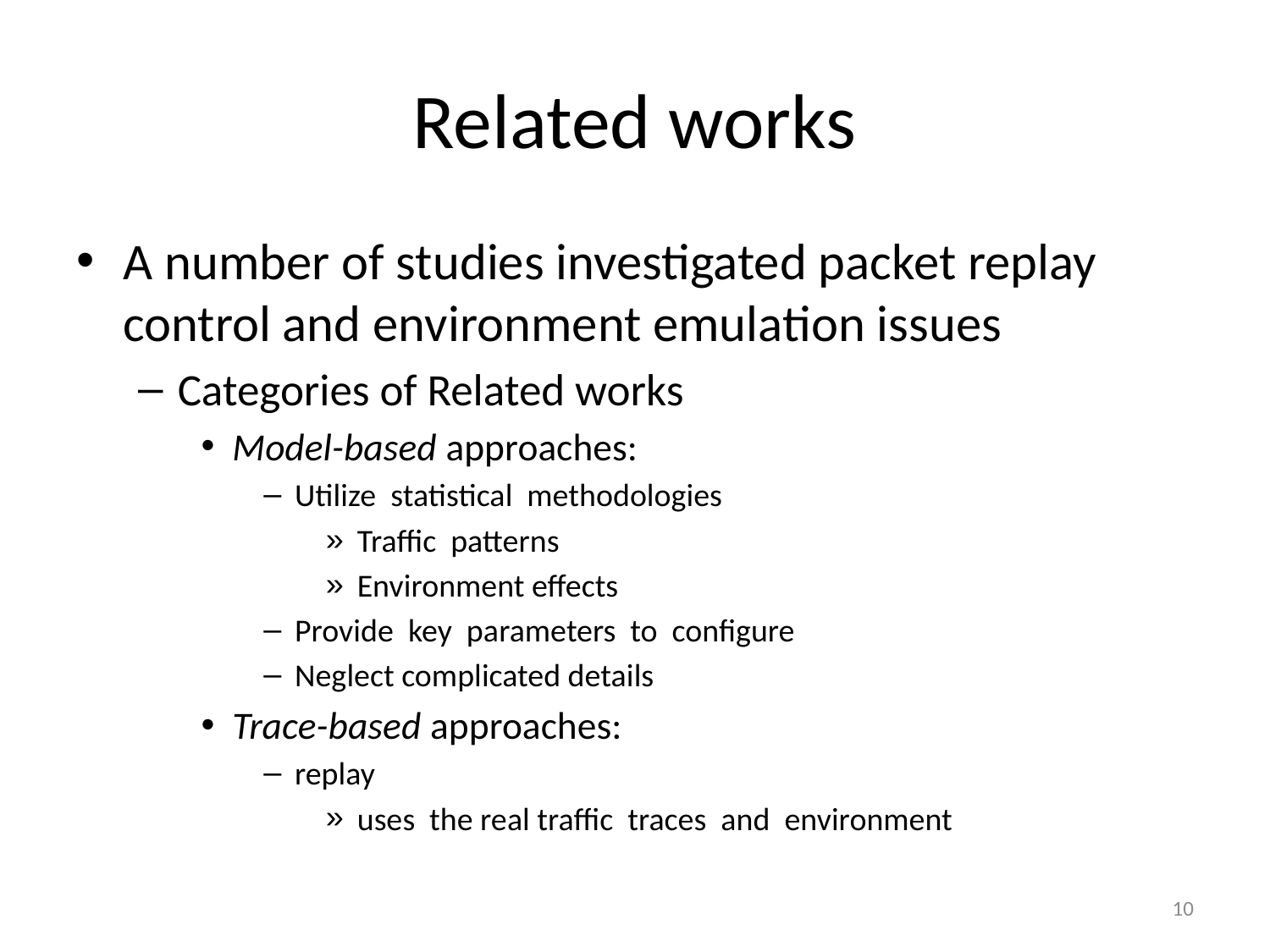

# Related works
A number of studies investigated packet replay control and environment emulation issues
Categories of Related works
Model-based approaches:
Utilize  statistical  methodologies
Traffic  patterns
Environment effects
Provide  key  parameters  to  configure
Neglect complicated details
Trace-based approaches:
replay
uses  the real traffic  traces  and  environment

10